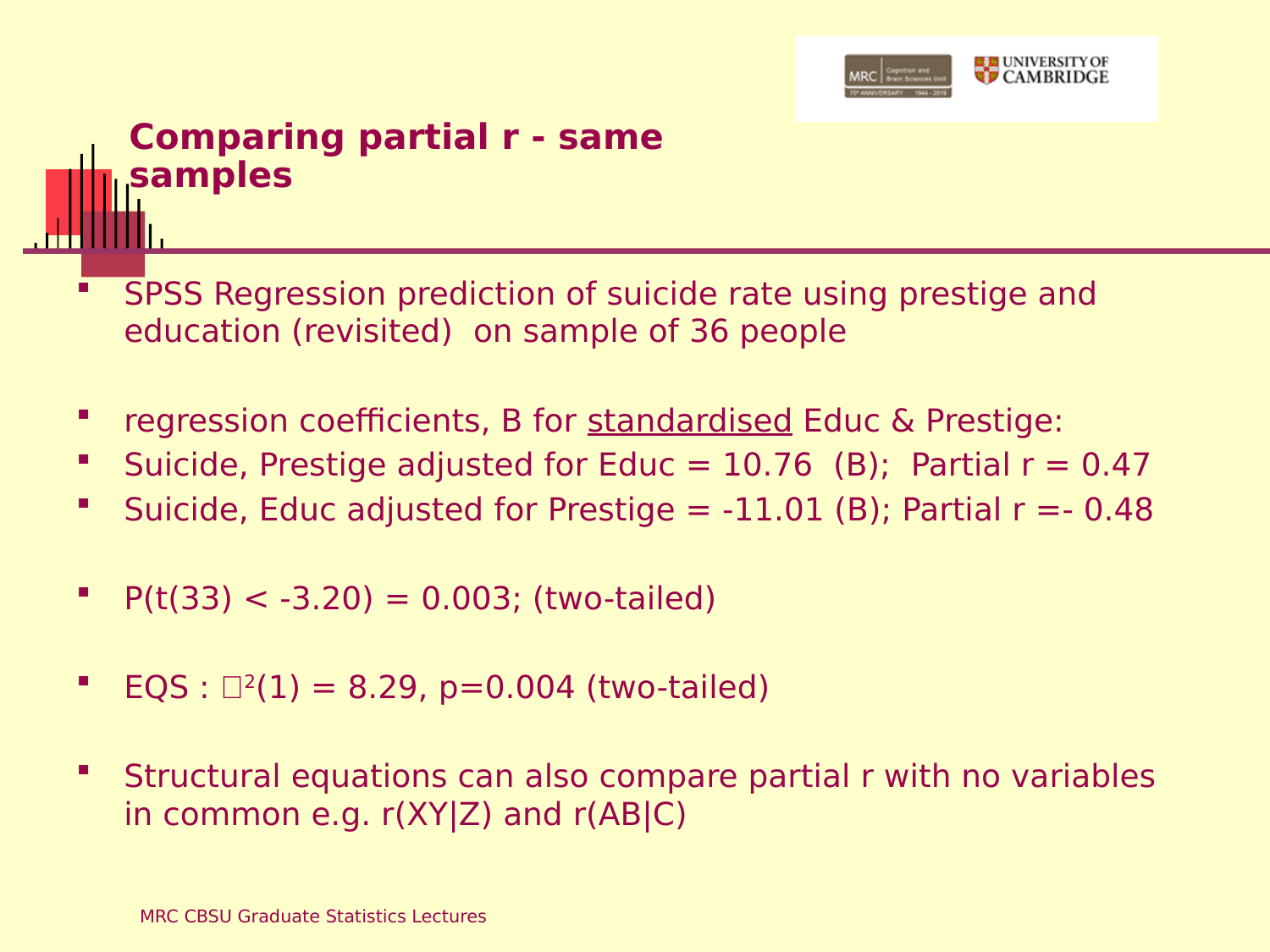

# Comparing partial r - same samples

SPSS Regression prediction of suicide rate using prestige and education (revisited)  on sample of 36 people

regression coefficients, B for standardised Educ & Prestige:
Suicide, Prestige adjusted for Educ = 10.76  (B);  Partial r = 0.47
Suicide, Educ adjusted for Prestige = -11.01 (B); Partial r =- 0.48

P(t(33) < -3.20) = 0.003; (two-tailed)

EQS : χ2(1) = 8.29, p=0.004 (two-tailed)

Structural equations can also compare partial r with no variables in common e.g. r(XY|Z) and r(AB|C)

MRC CBSU Graduate Statistics Lectures